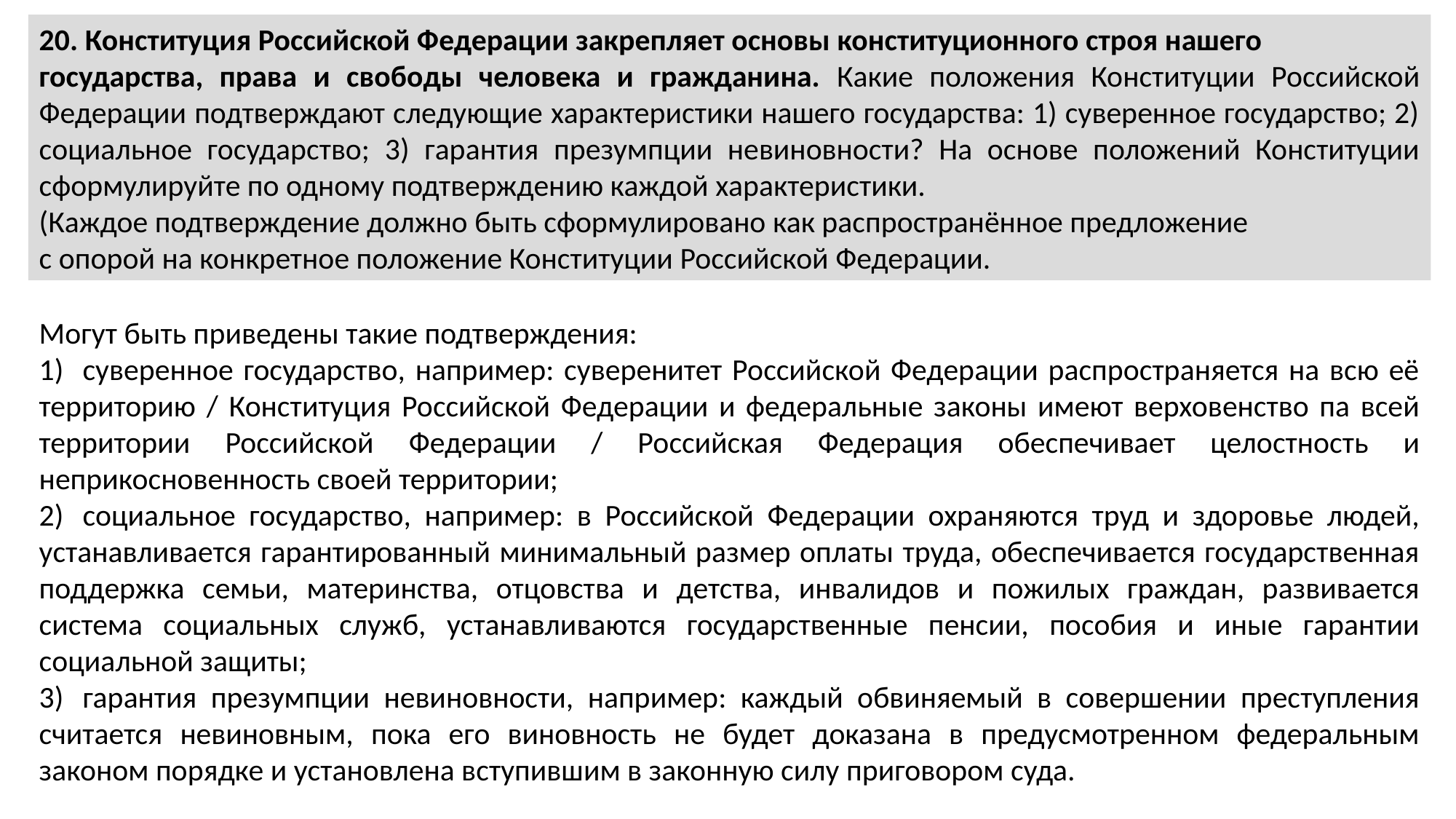

20. Конституция Российской Федерации закрепляет основы конституционного строя нашего
государства, права и свободы человека и гражданина. Какие положения Конституции Российской Федерации подтверждают следующие характеристики нашего государства: 1) суверенное государство; 2) социальное государство; 3) гарантия презумпции невиновности? На основе положений Конституции сформулируйте по одному подтверждению каждой характеристики.
(Каждое подтверждение должно быть сформулировано как распространённое предложение
с опорой на конкретное положение Конституции Российской Федерации.
Могут быть приведены такие подтверждения:
1)	суверенное государство, например: суверенитет Российской Федерации распространяется на всю её территорию / Конституция Российской Федерации и федеральные законы имеют верховенство па всей территории Российской Федерации / Российская Федерация обеспечивает целостность и неприкосновенность своей территории;
2)	социальное государство, например: в Российской Федерации охраняются труд и здоровье людей, устанавливается гарантированный минимальный размер оплаты труда, обеспечивается государственная поддержка семьи, материнства, отцовства и детства, инвалидов и пожилых граждан, развивается система социальных служб, устанавливаются государственные пенсии, пособия и иные гарантии социальной защиты;
3)	гарантия презумпции невиновности, например: каждый обвиняемый в совершении преступления считается невиновным, пока его виновность не будет доказана в предусмотренном федеральным законом порядке и установлена вступившим в законную силу приговором суда.